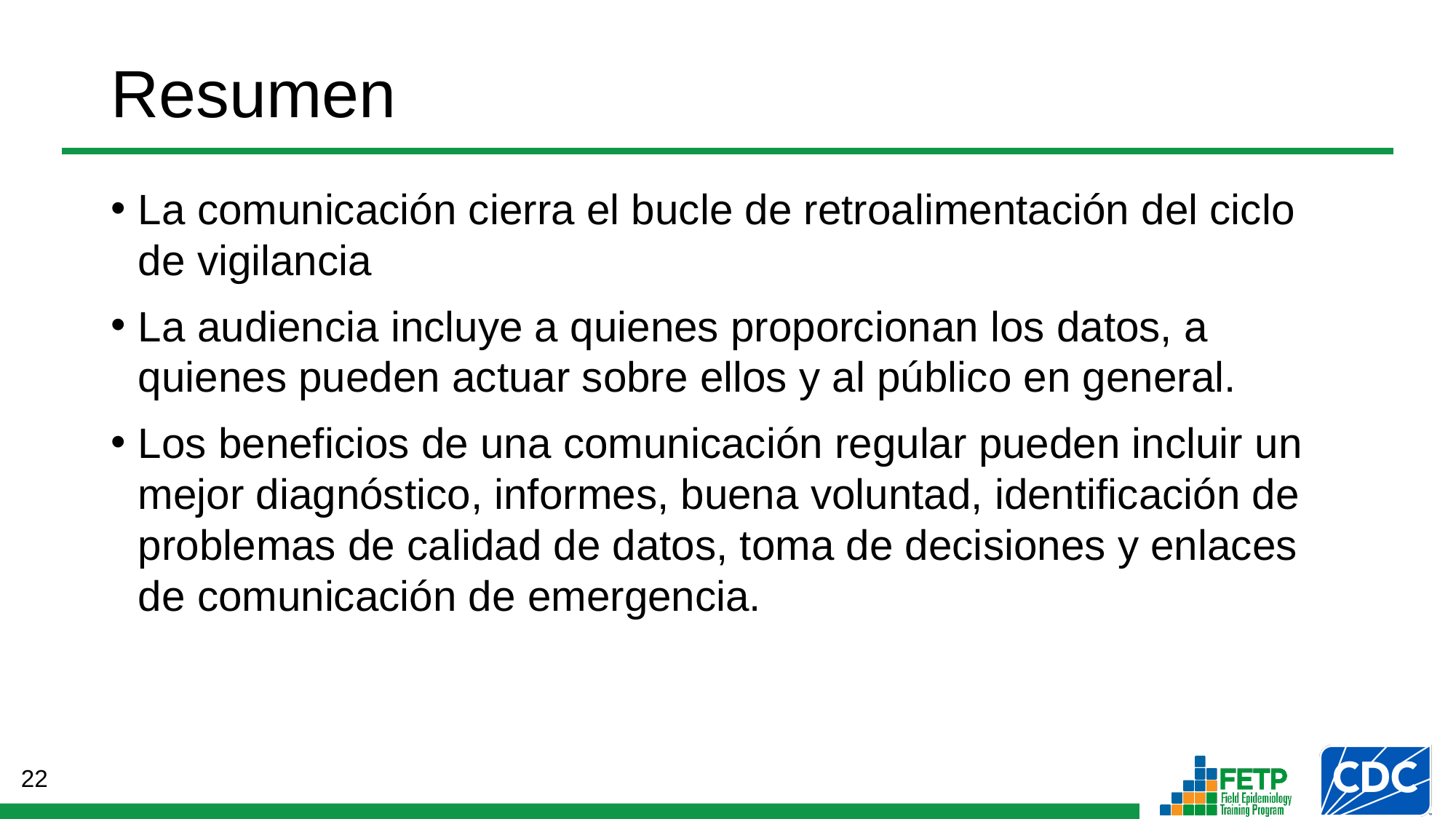

# Resumen
La comunicación cierra el bucle de retroalimentación del ciclo de vigilancia
La audiencia incluye a quienes proporcionan los datos, a quienes pueden actuar sobre ellos y al público en general.
Los beneficios de una comunicación regular pueden incluir un mejor diagnóstico, informes, buena voluntad, identificación de problemas de calidad de datos, toma de decisiones y enlaces de comunicación de emergencia.